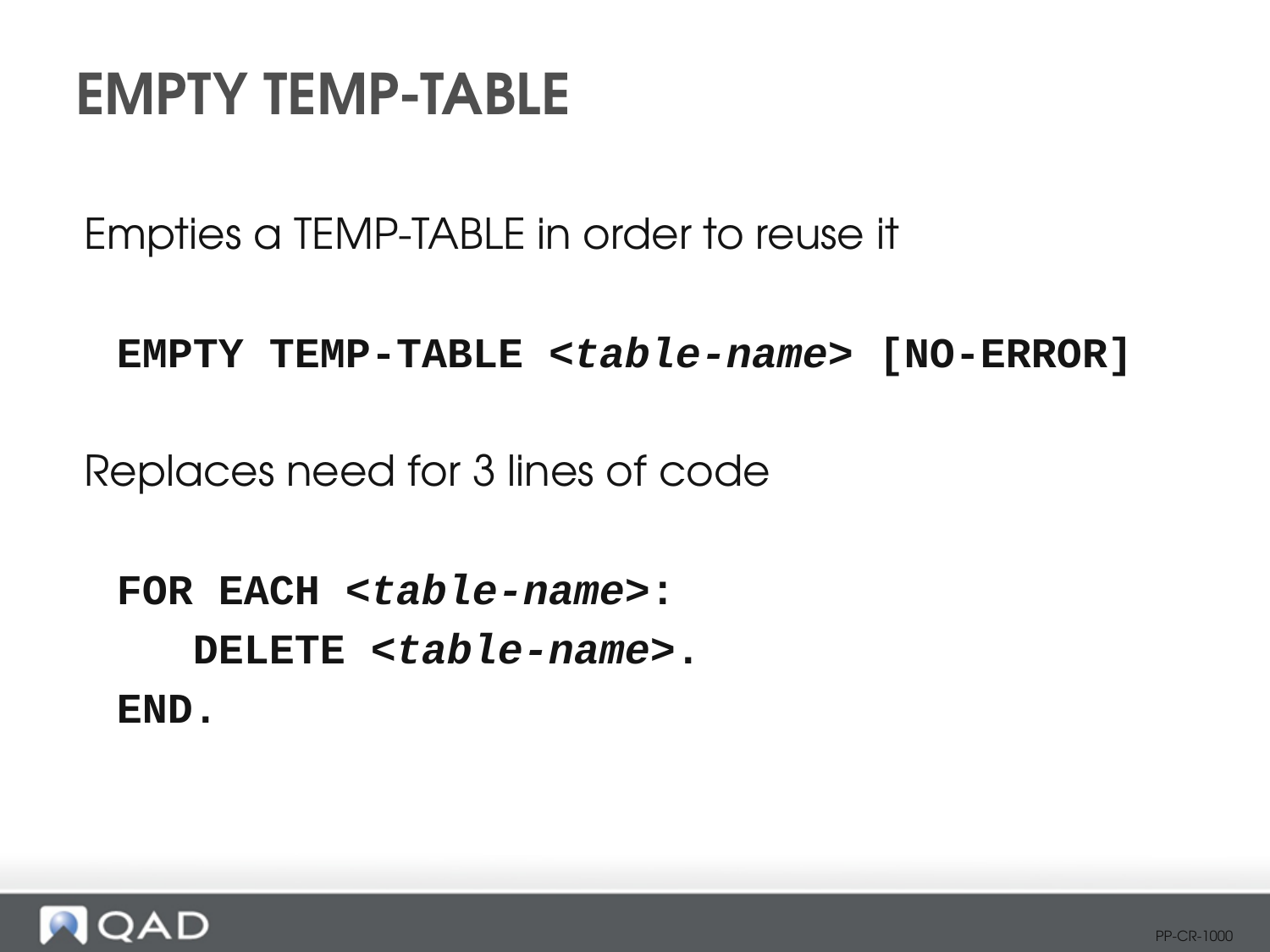

# EMPTY TEMP-TABLE
Empties a TEMP-TABLE in order to reuse it

EMPTY TEMP-TABLE <table-name> [NO-ERROR]

Replaces need for 3 lines of code

FOR EACH <table-name>:
   DELETE <table-name>.
END.

PP-CR-1000